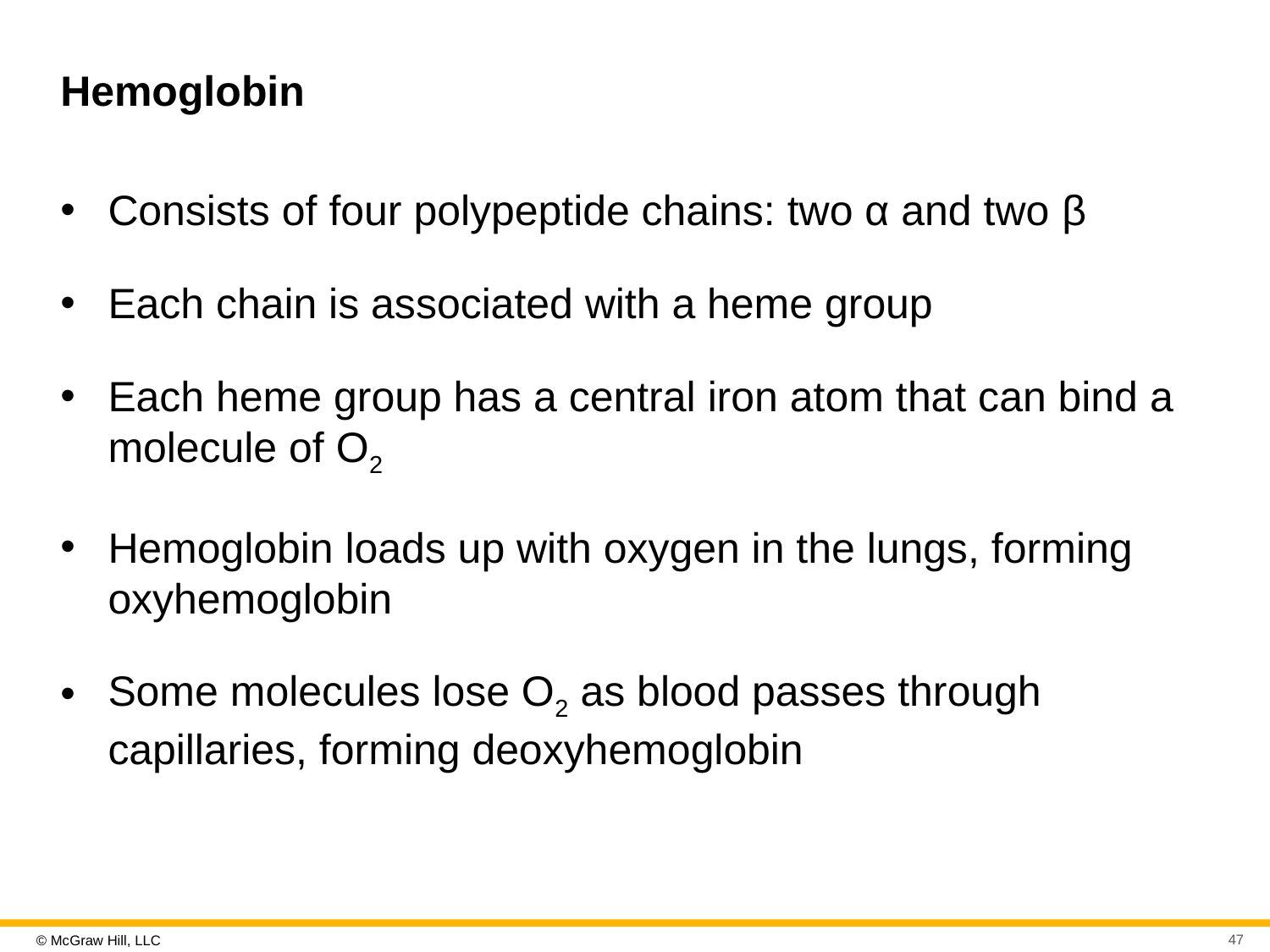

# Hemoglobin
Consists of four polypeptide chains: two α and two β
Each chain is associated with a heme group
Each heme group has a central iron atom that can bind a molecule of O2
Hemoglobin loads up with oxygen in the lungs, forming oxyhemoglobin
Some molecules lose O2 as blood passes through capillaries, forming deoxyhemoglobin
47